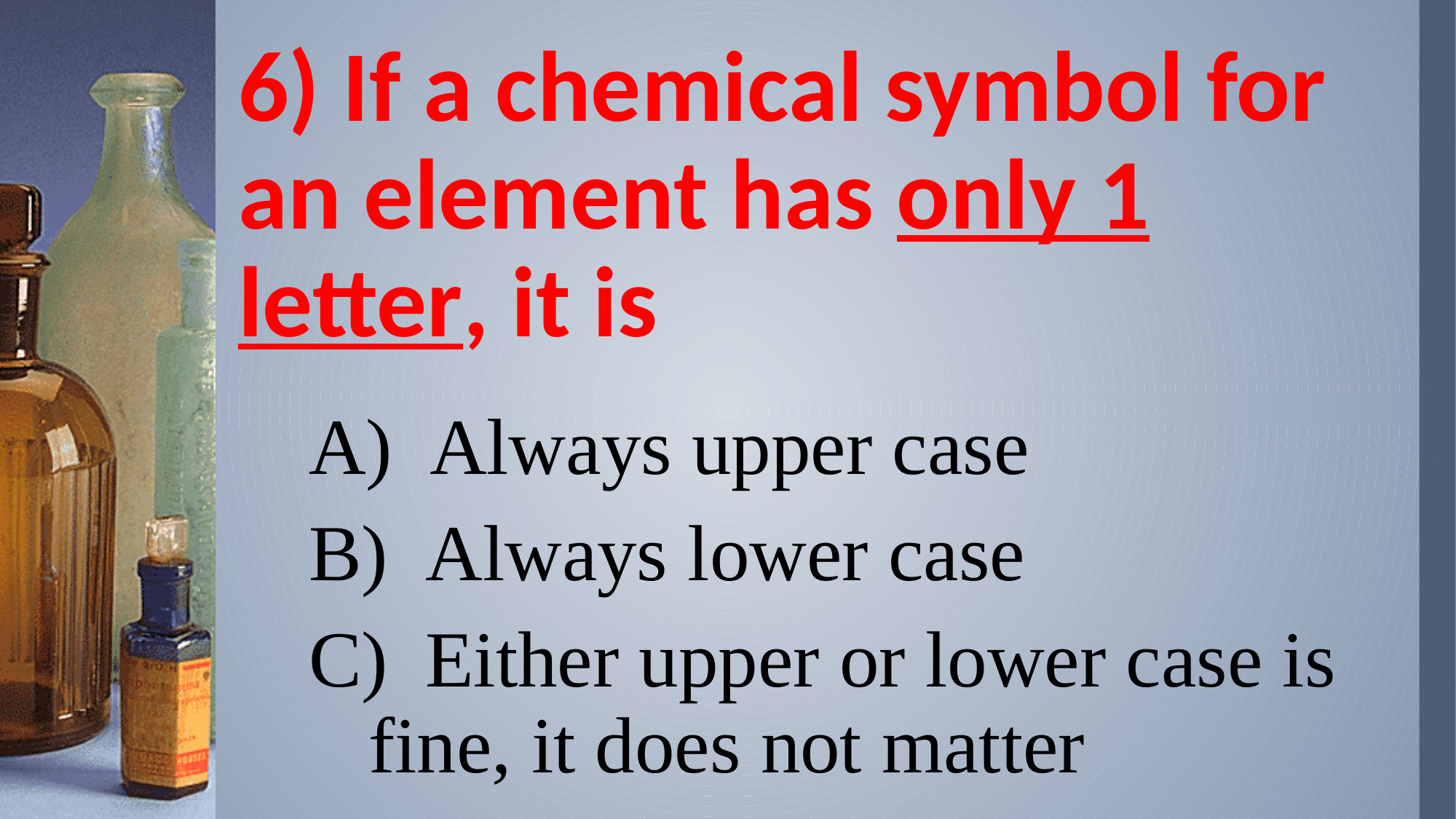

# 6) If a chemical symbol for an element has only 1 letter, it is
  Always upper case
  Always lower case
  Either upper or lower case is fine, it does not matter